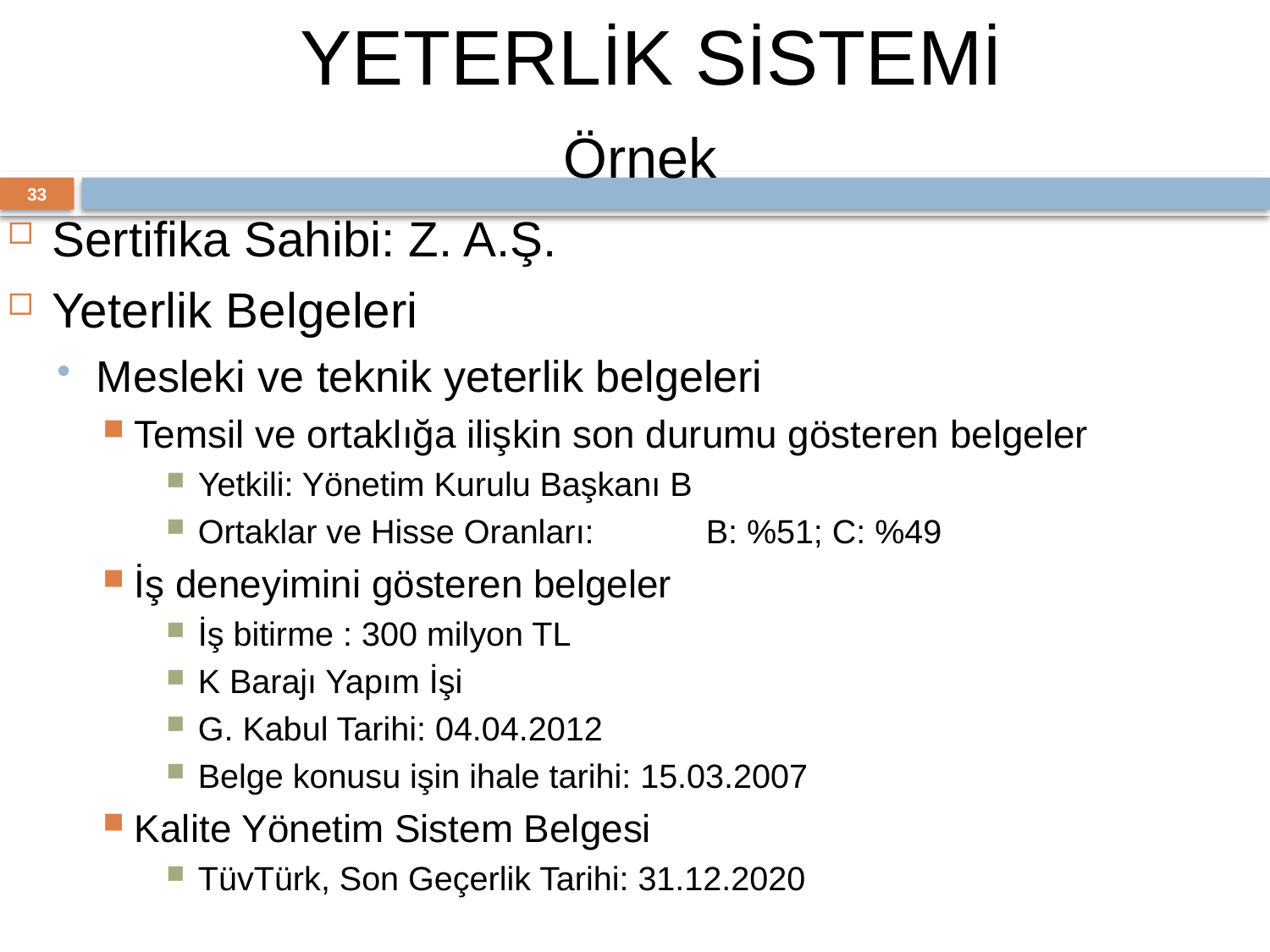

# YETERLİK SİSTEMİ Örnek
33
Sertifika Sahibi: Z. A.Ş.
Yeterlik Belgeleri
Mesleki ve teknik yeterlik belgeleri
Temsil ve ortaklığa ilişkin son durumu gösteren belgeler
Yetkili: Yönetim Kurulu Başkanı B
Ortaklar ve Hisse Oranları: 	B: %51; C: %49
İş deneyimini gösteren belgeler
İş bitirme : 300 milyon TL
K Barajı Yapım İşi
G. Kabul Tarihi: 04.04.2012
Belge konusu işin ihale tarihi: 15.03.2007
Kalite Yönetim Sistem Belgesi
TüvTürk, Son Geçerlik Tarihi: 31.12.2020